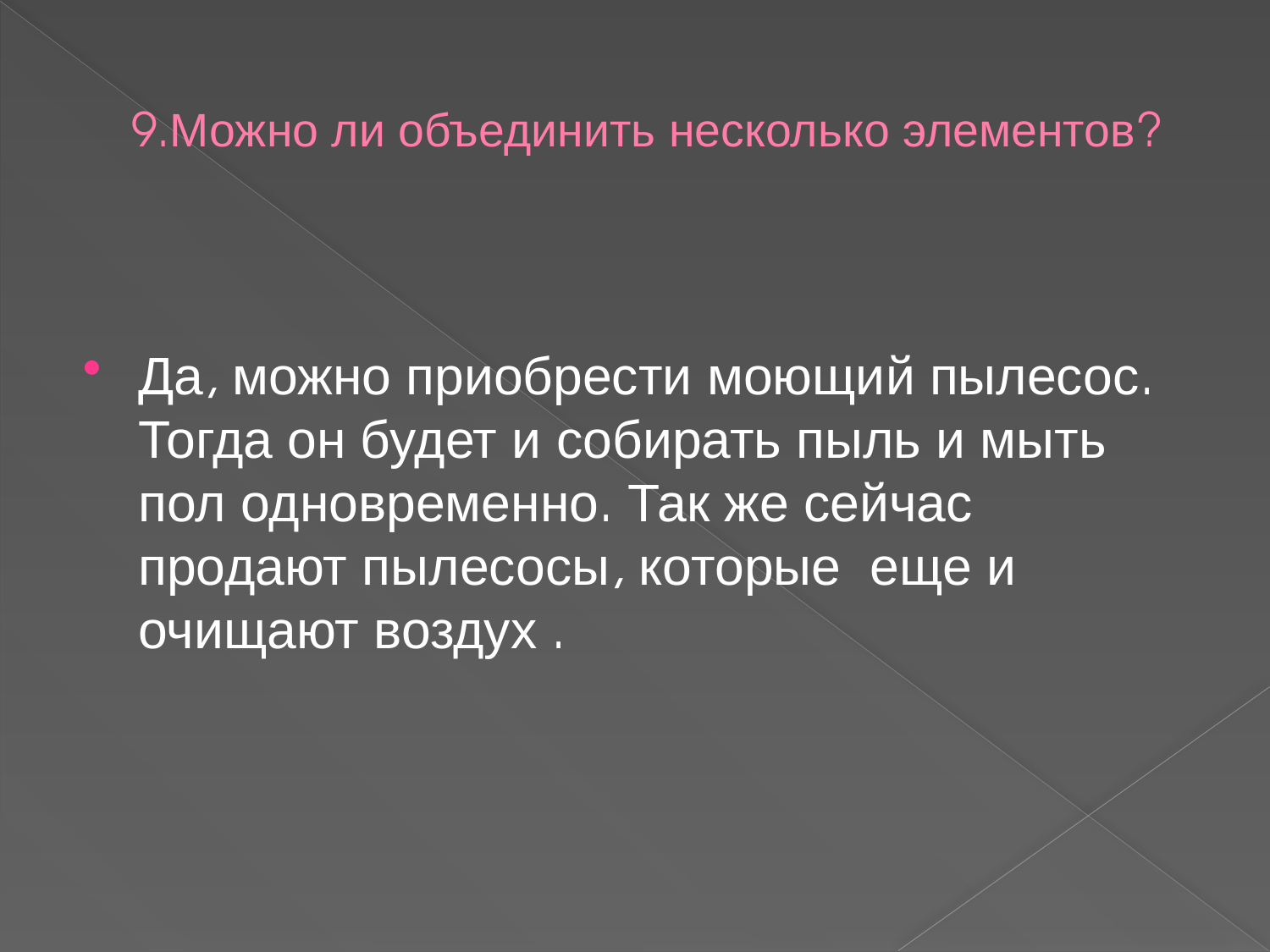

# 9.Можно ли объединить несколько элементов?

Да, можно приобрести моющий пылесос. Тогда он будет и собирать пыль и мыть пол одновременно. Так же сейчас продают пылесосы, которые  еще и очищают воздух .